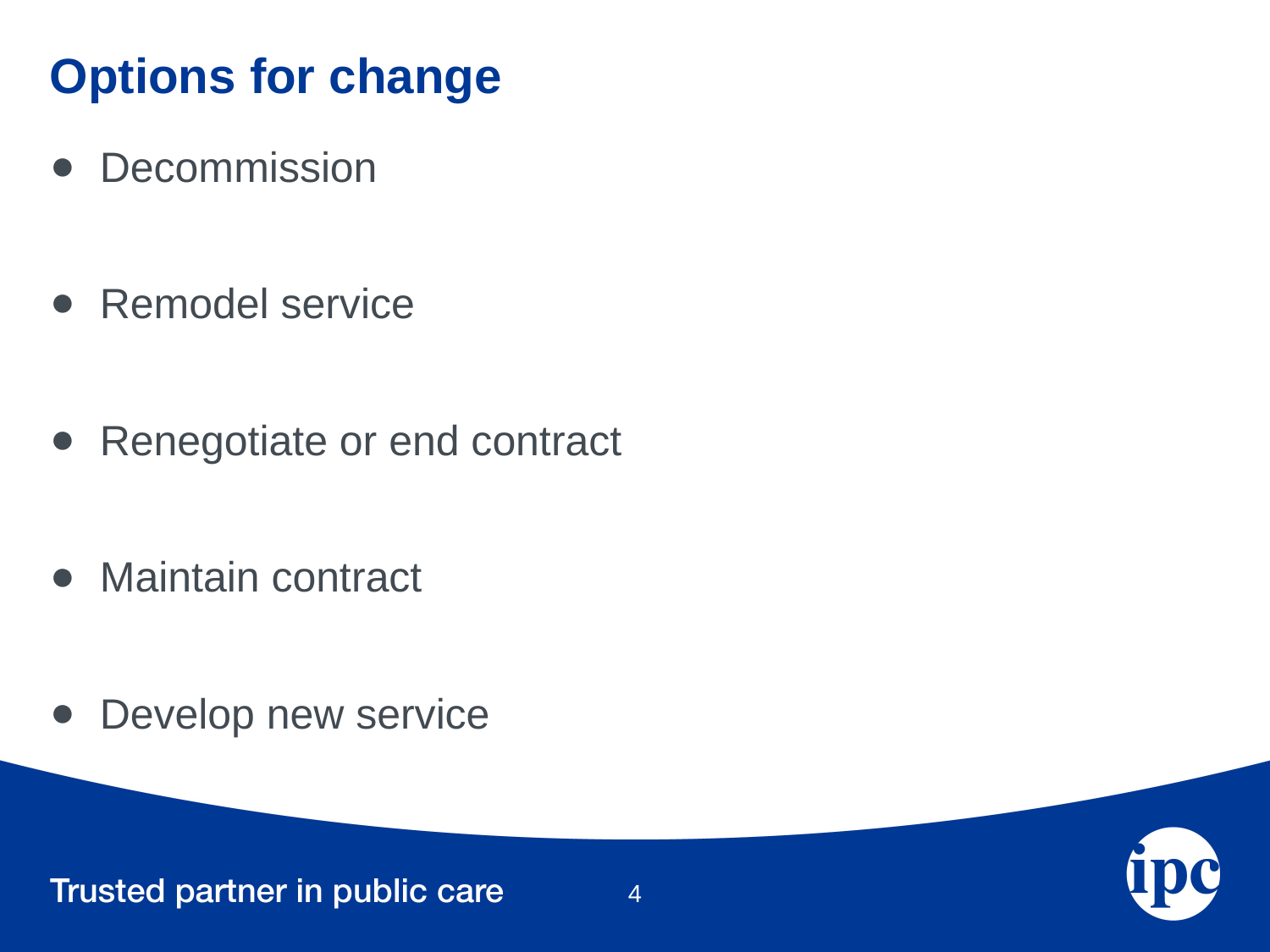

# Options for change
Decommission

Remodel service

Renegotiate or end contract

Maintain contract

Develop new service

4